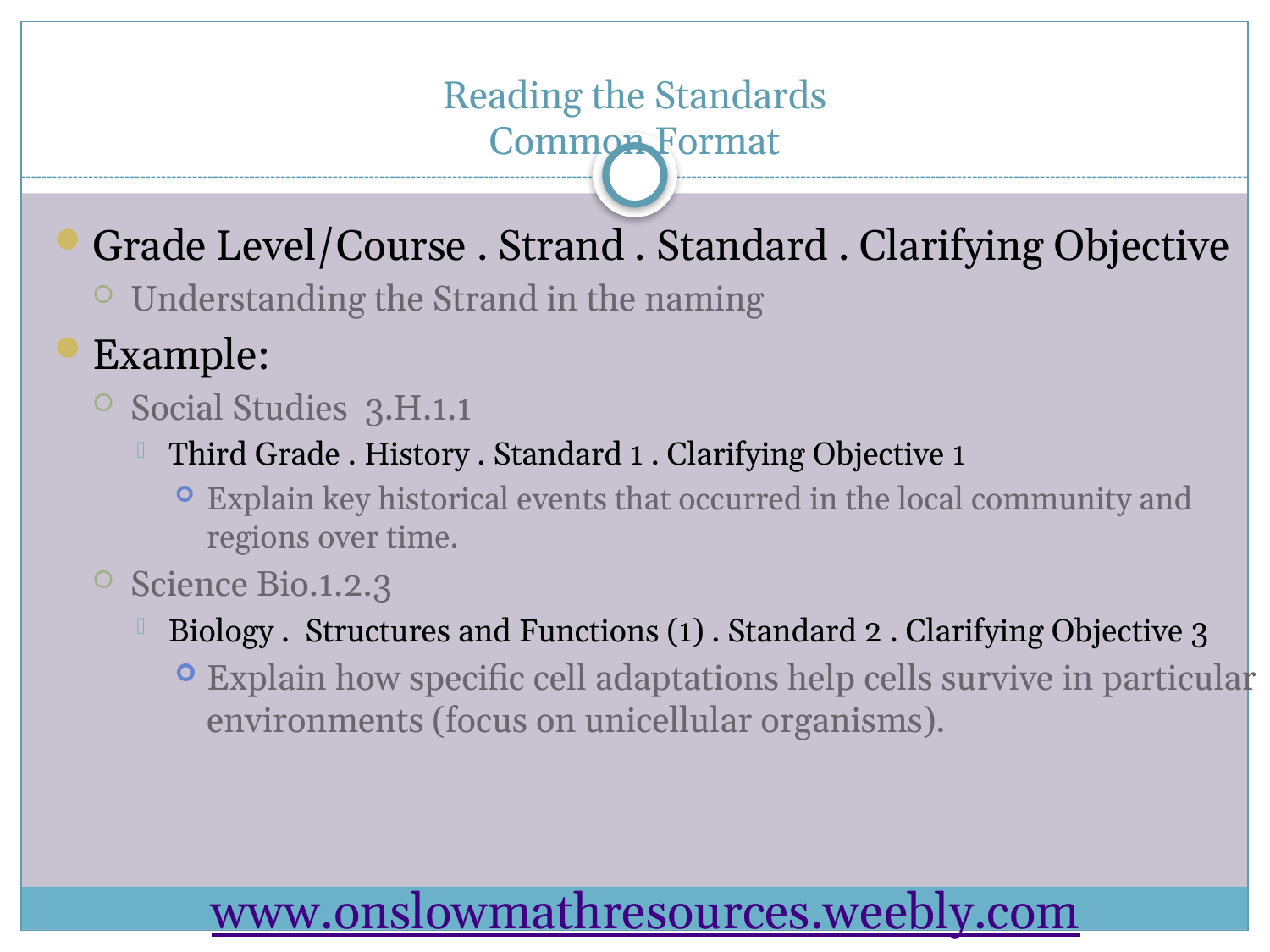

# Reading the Standards Common Format
Grade Level/Course . Strand . Standard . Clarifying Objective
Understanding the Strand in the naming
Example:
Social Studies  3.H.1.1
Third Grade . History . Standard 1 . Clarifying Objective 1
Explain key historical events that occurred in the local community and regions over time.
Science Bio.1.2.3
Biology .  Structures and Functions (1) . Standard 2 . Clarifying Objective 3
Explain how specific cell adaptations help cells survive in particular environments (focus on unicellular organisms).

www.onslowmathresources.weebly.com